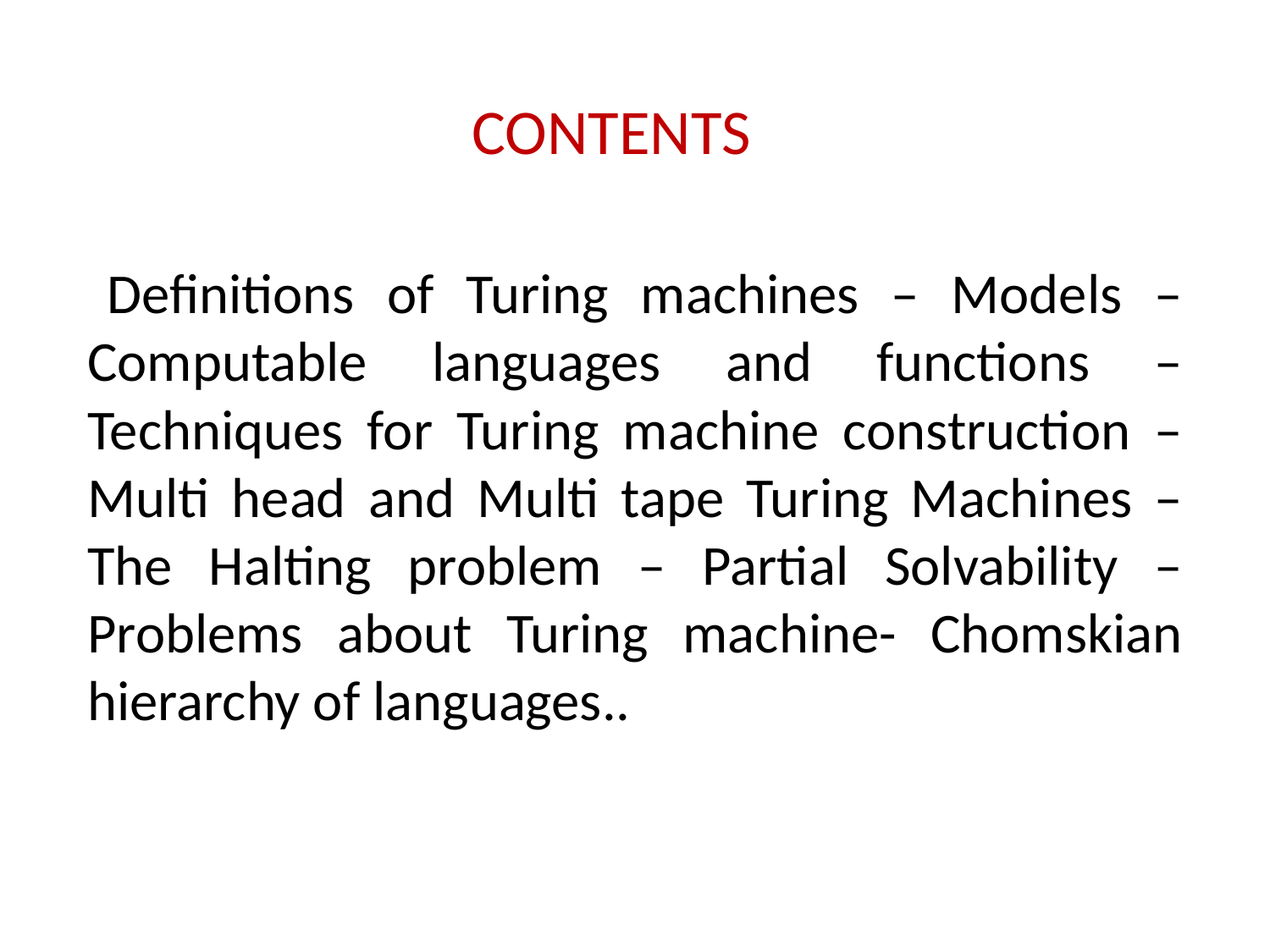

CONTENTS

 	Definitions of Turing machines – Models – Computable languages and functions –Techniques for Turing machine construction – Multi head and Multi tape Turing Machines – The Halting problem – Partial Solvability – Problems about Turing machine- Chomskian hierarchy of languages..